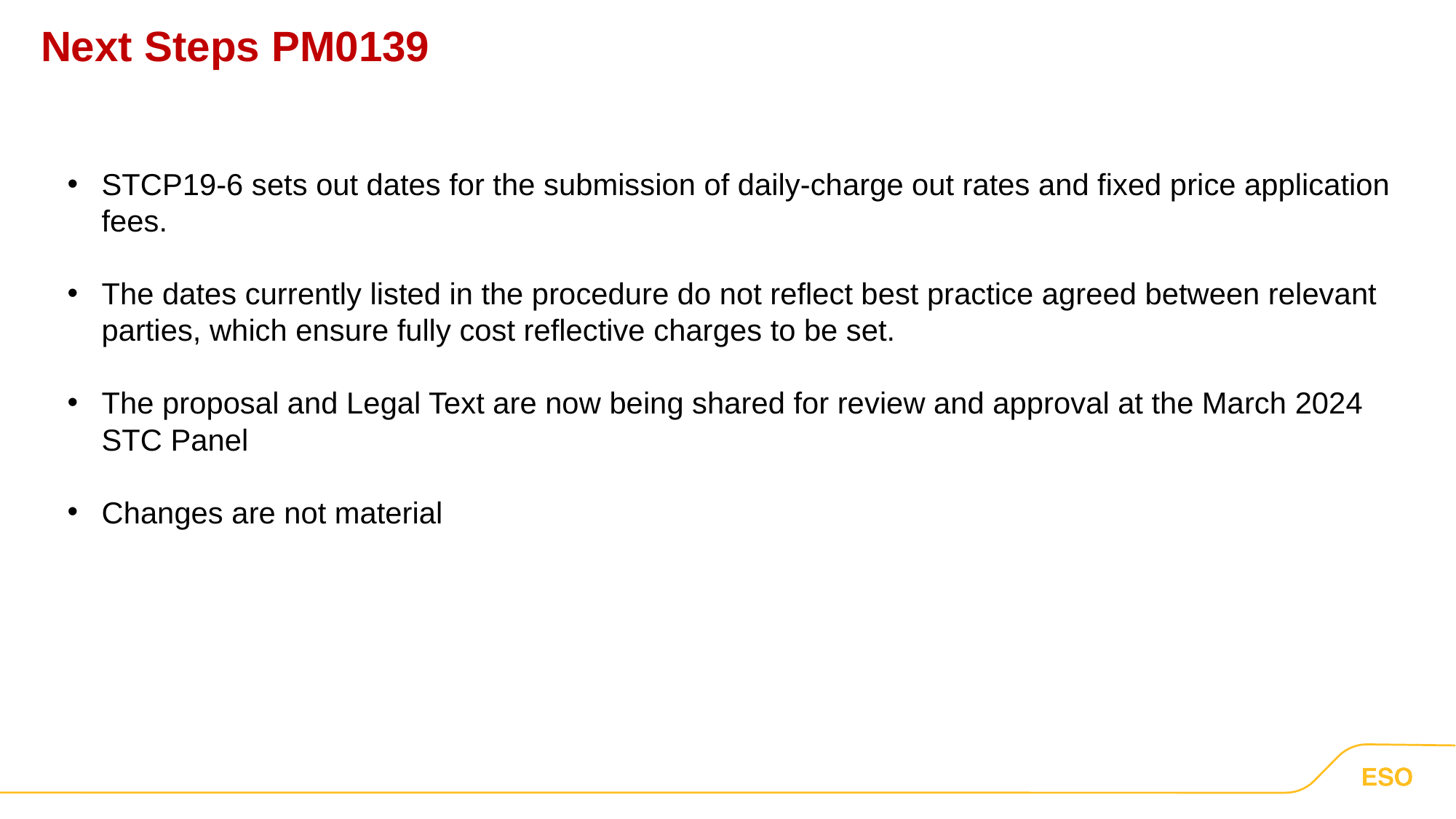

# Next Steps PM0139

STCP19-6 sets out dates for the submission of daily-charge out rates and fixed price application fees.

The dates currently listed in the procedure do not reflect best practice agreed between relevant parties, which ensure fully cost reflective charges to be set.

The proposal and Legal Text are now being shared for review and approval at the March 2024 STC Panel

Changes are not material